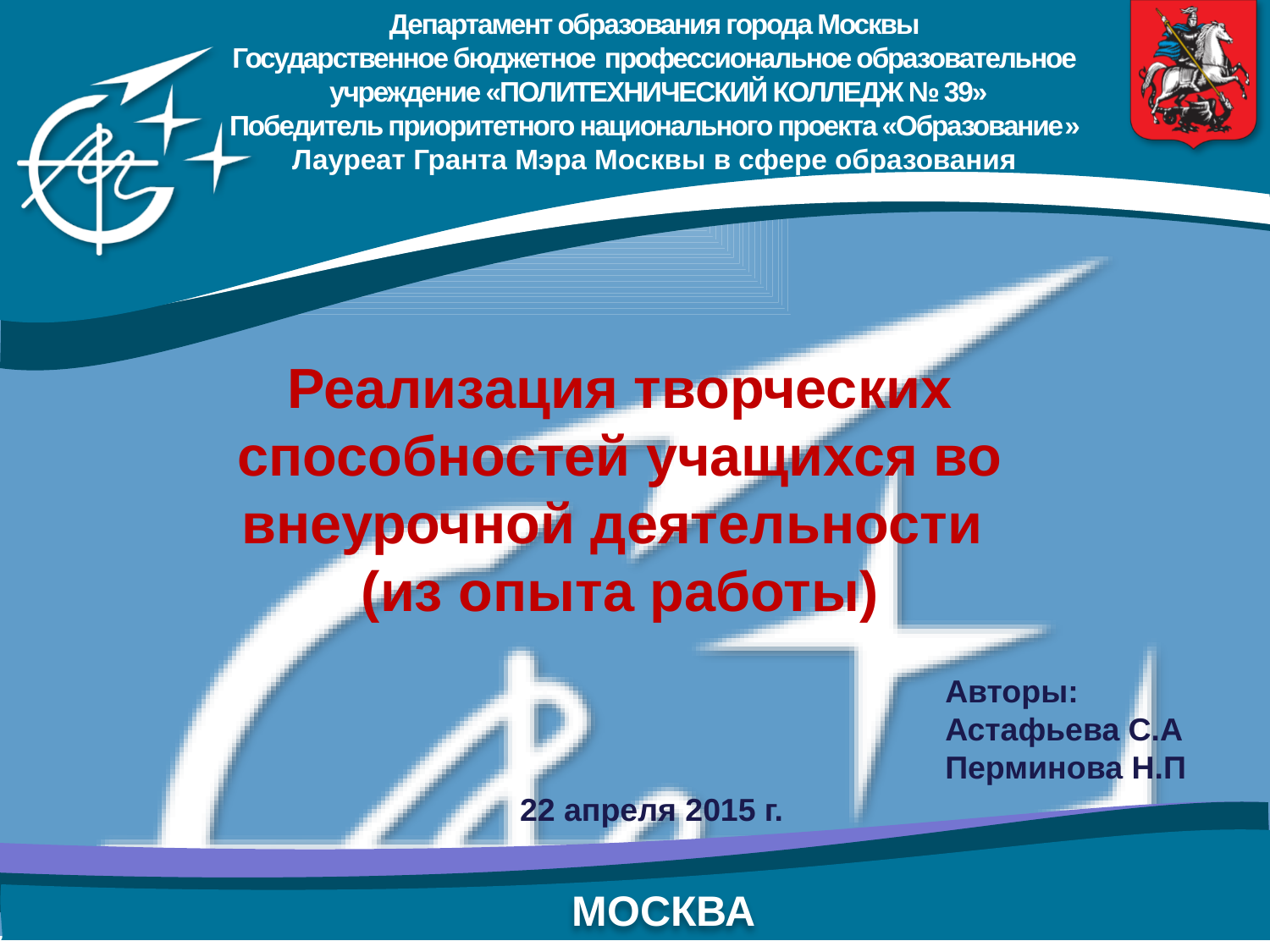

Реализация творческих способностей учащихся во внеурочной деятельности
(из опыта работы)
Авторы:
Астафьева С.А
Перминова Н.П
22 апреля 2015 г.
МОСКВА